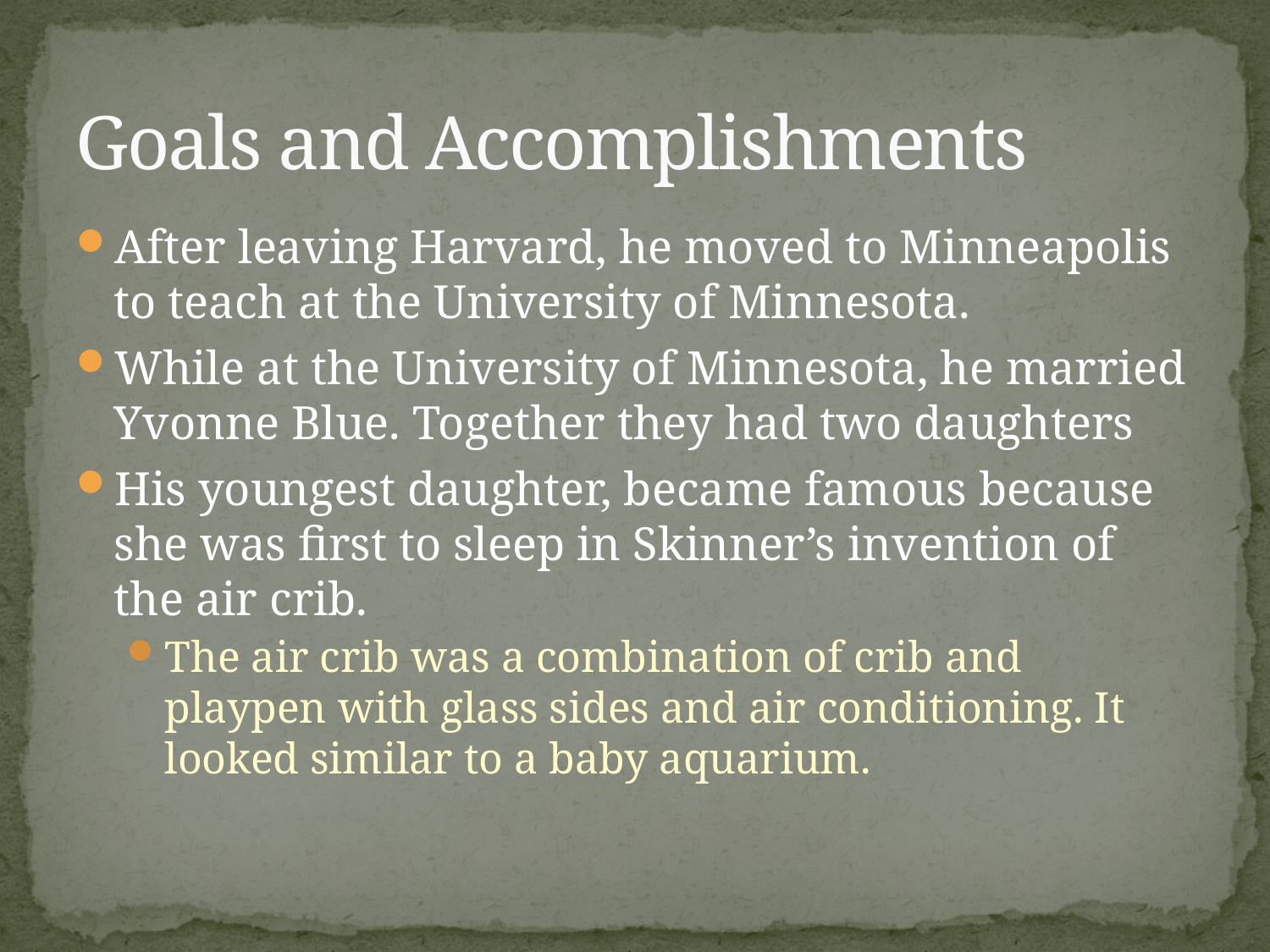

# Goals and Accomplishments
After leaving Harvard, he moved to Minneapolis to teach at the University of Minnesota.
While at the University of Minnesota, he married Yvonne Blue. Together they had two daughters
His youngest daughter, became famous because she was first to sleep in Skinner’s invention of the air crib.
The air crib was a combination of crib and playpen with glass sides and air conditioning. It looked similar to a baby aquarium.